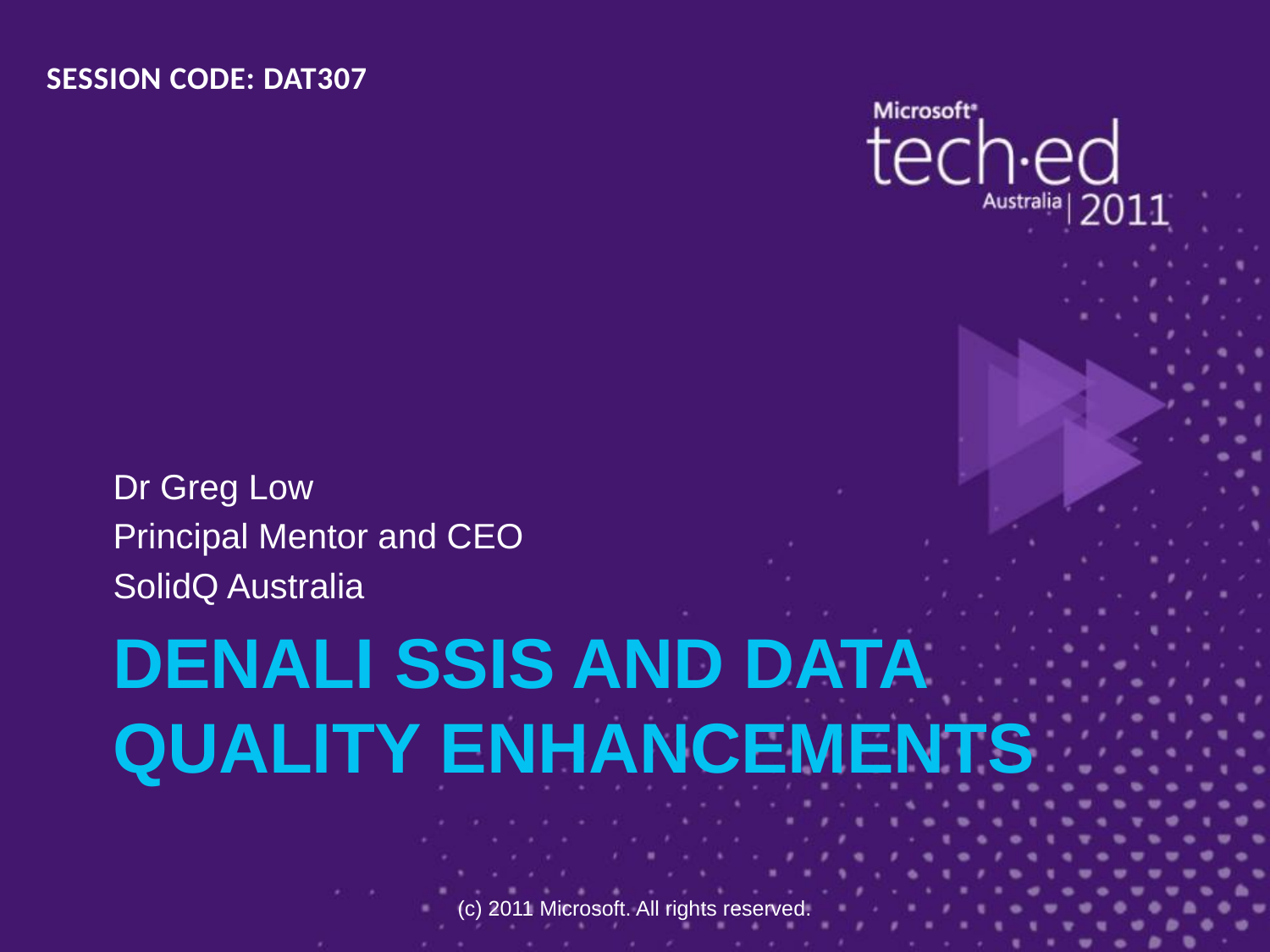

SESSION CODE: DAT307
Dr Greg Low
Principal Mentor and CEO
SolidQ Australia
# Denali SSIS and Data Quality Enhancements
(c) 2011 Microsoft. All rights reserved.